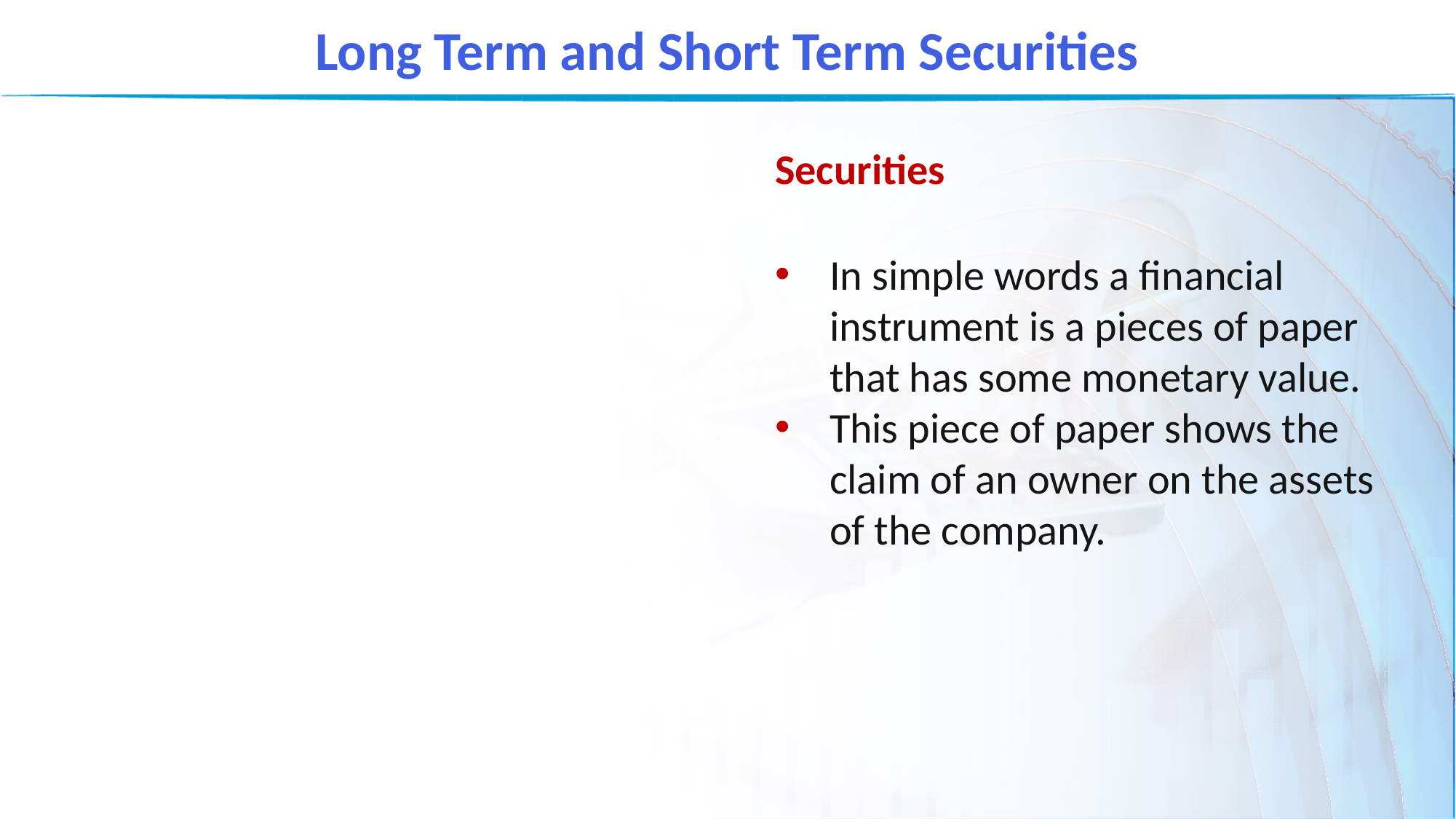

Long Term and Short Term Securities
Securities

In simple words a financial instrument is a pieces of paper that has some monetary value.
This piece of paper shows the claim of an owner on the assets of the company.